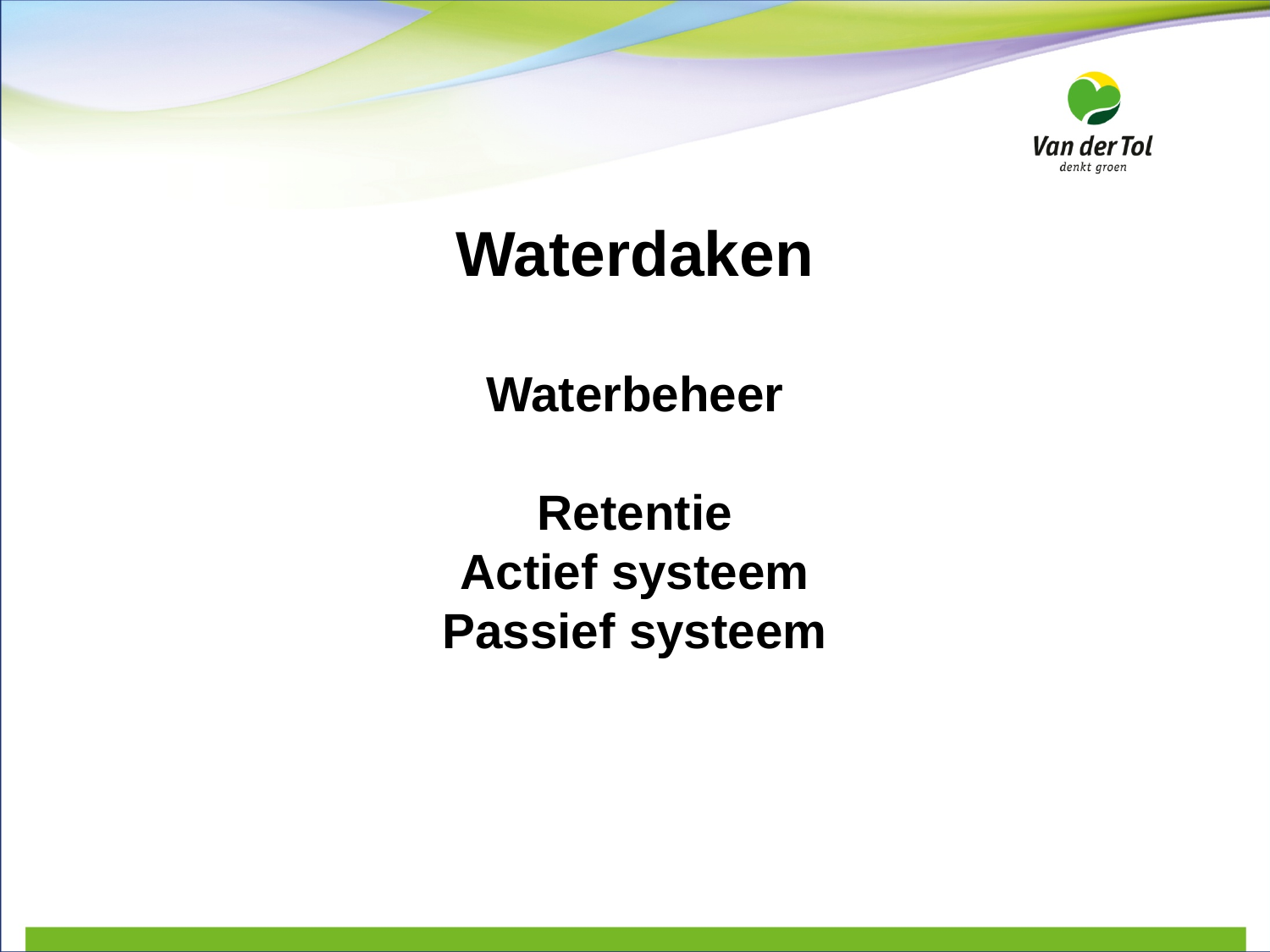

# Waterdaken
Waterbeheer

Retentie
Actief systeem
Passief systeem